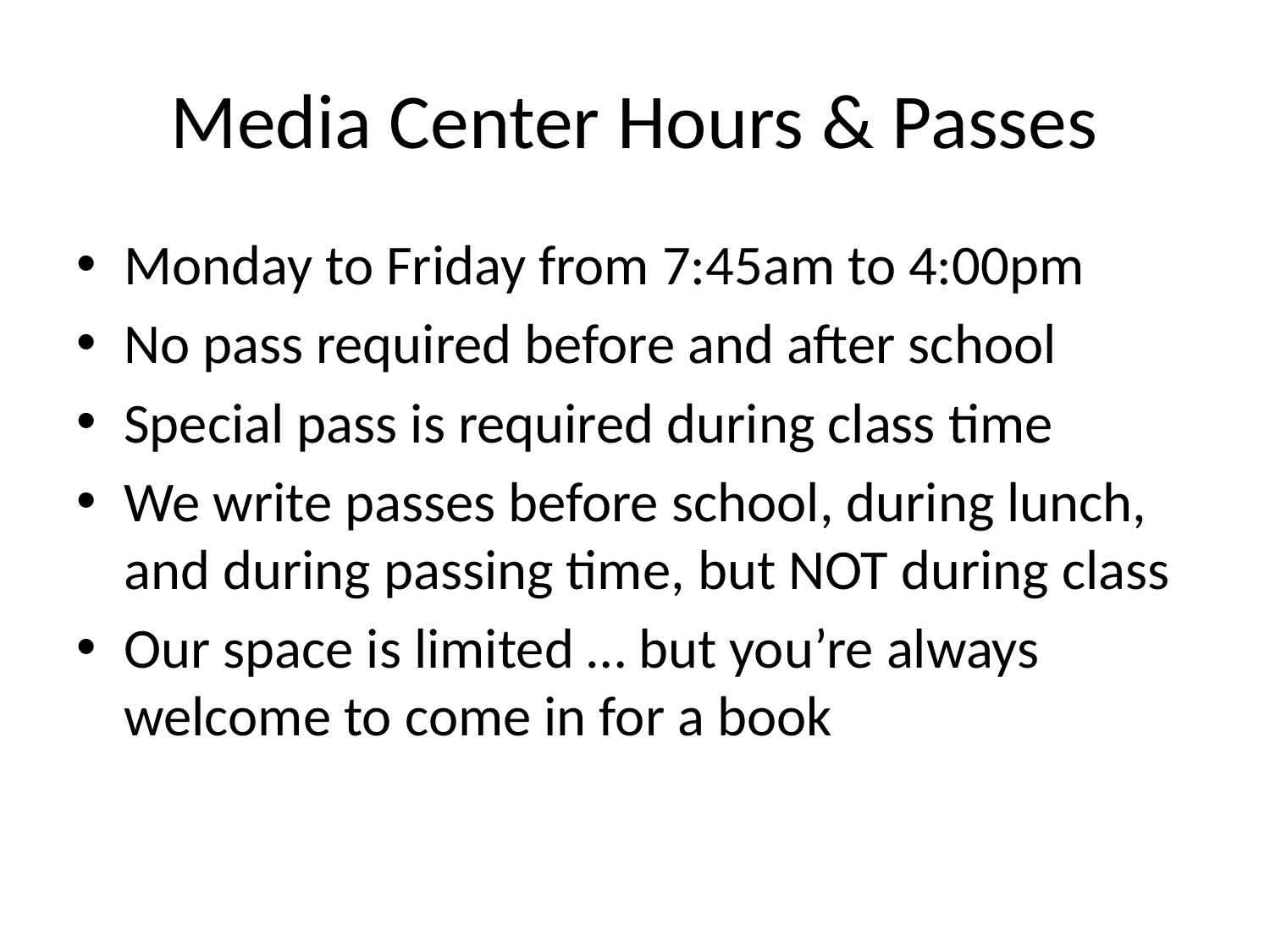

# Media Center Hours & Passes
Monday to Friday from 7:45am to 4:00pm
No pass required before and after school
Special pass is required during class time
We write passes before school, during lunch, and during passing time, but NOT during class
Our space is limited … but you’re always welcome to come in for a book